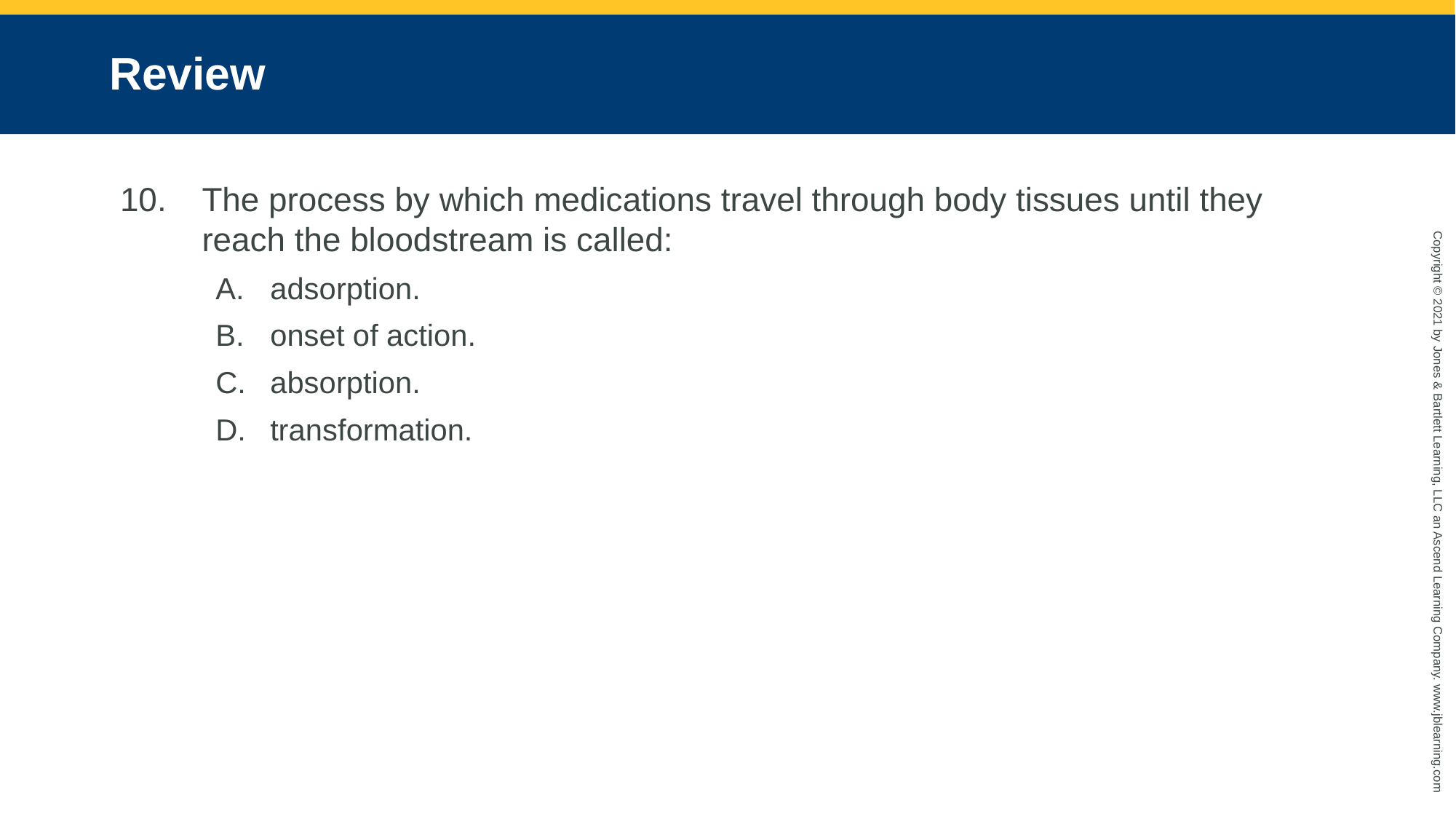

# Review
The process by which medications travel through body tissues until they reach the bloodstream is called:
adsorption.
onset of action.
absorption.
transformation.